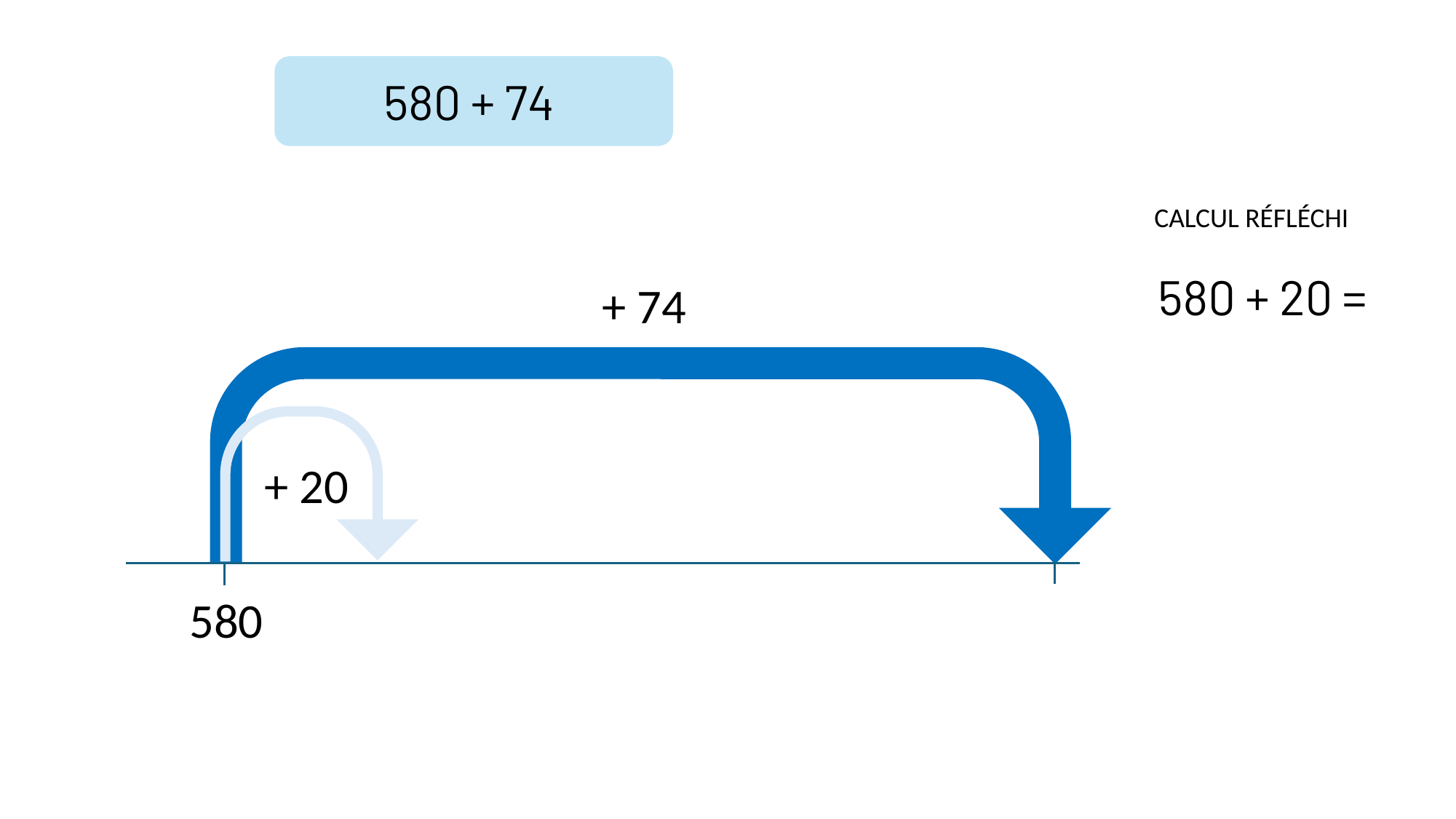

580 + 74
CALCUL RÉFLÉCHI
580 + 20 =
 + 74

 + 20
580